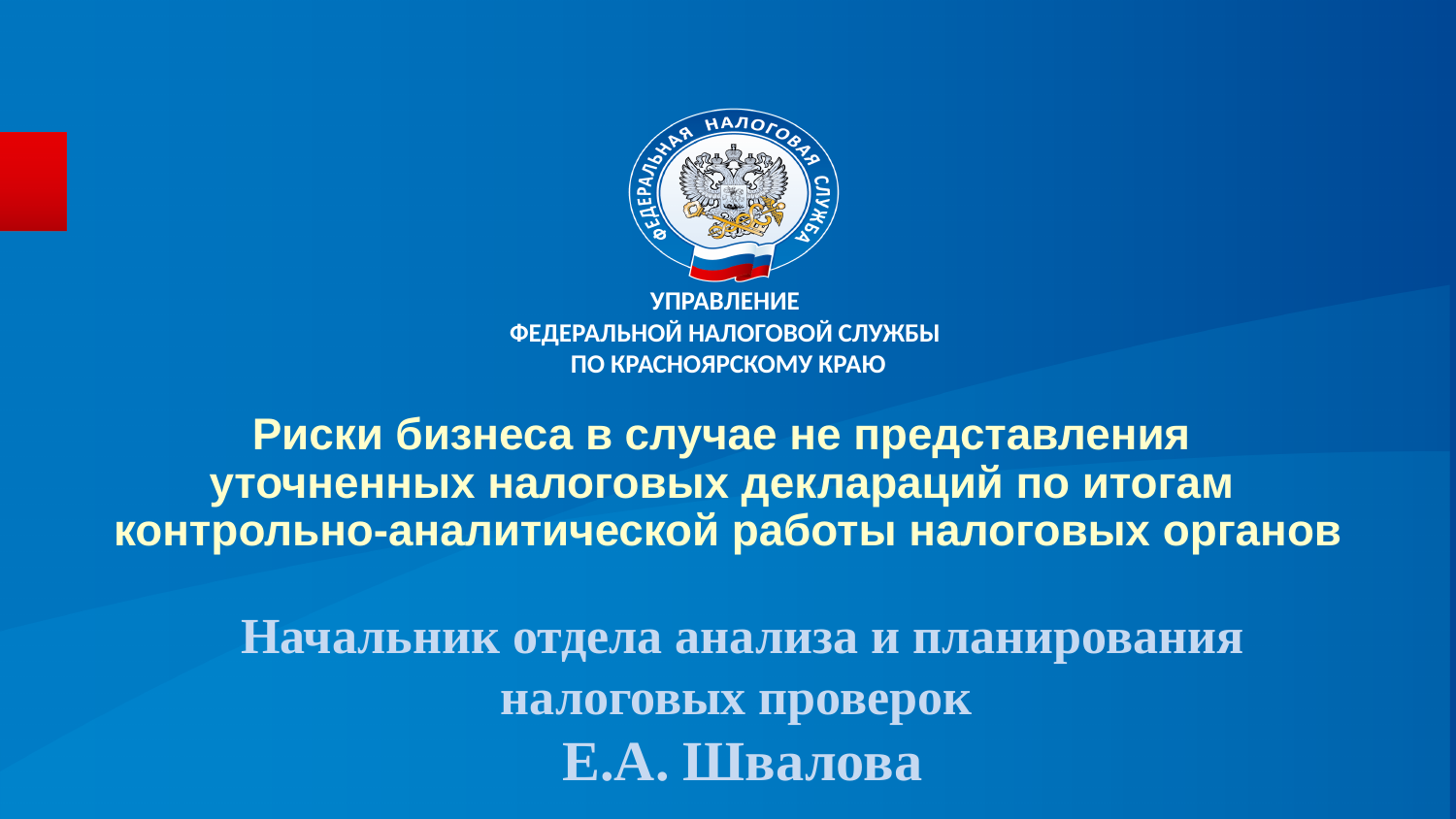

УПРАВЛЕНИЕ
ФЕДЕРАЛЬНОЙ НАЛОГОВОЙ СЛУЖБЫ
ПО КРАСНОЯРСКОМУ КРАЮ
Риски бизнеса в случае не представления
уточненных налоговых деклараций по итогам
контрольно-аналитической работы налоговых органов
Начальник отдела анализа и планирования налоговых проверок
Е.А. Швалова